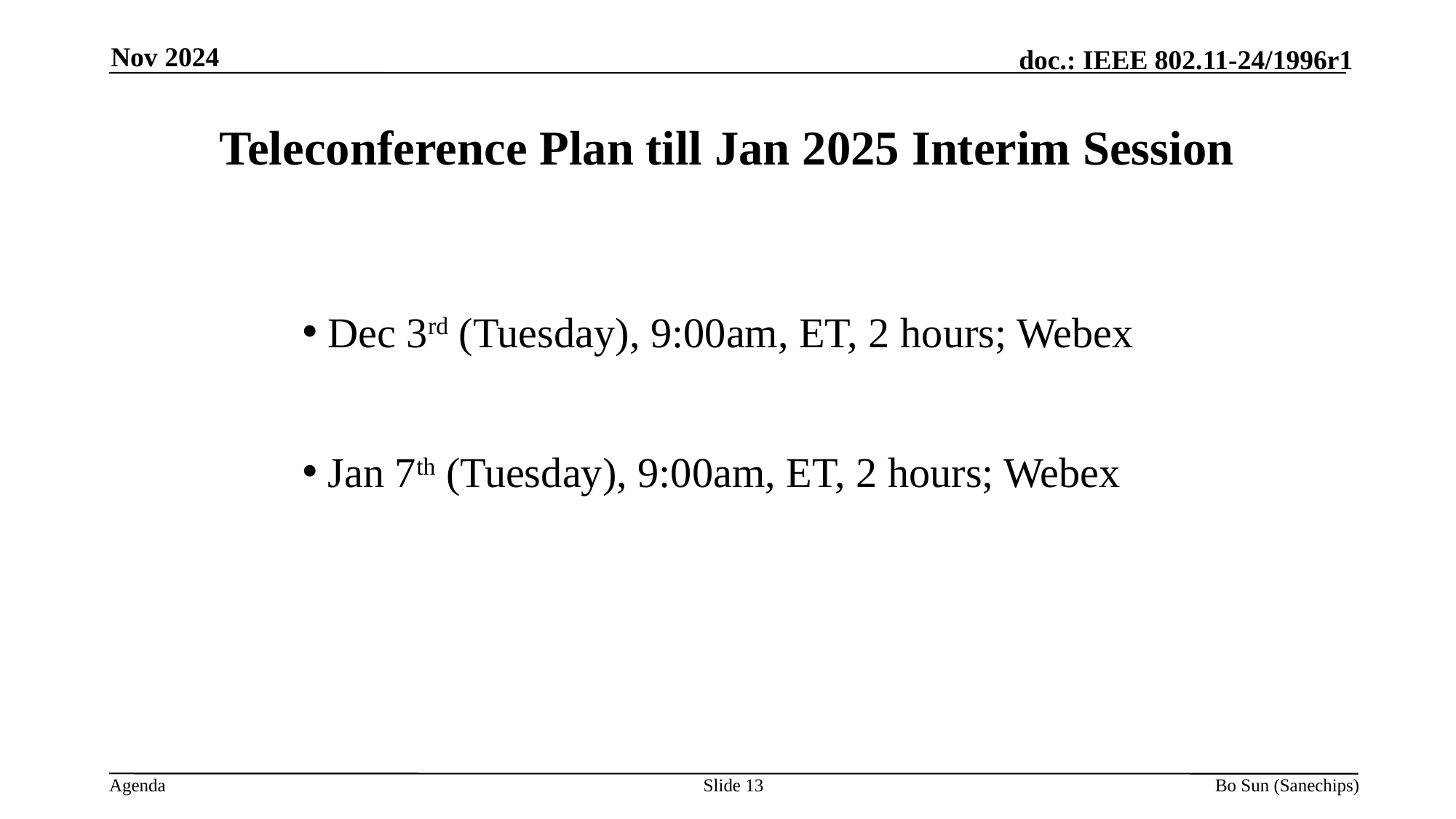

Nov 2024
Teleconference Plan till Jan 2025 Interim Session
Dec 3rd (Tuesday), 9:00am, ET, 2 hours; Webex

Jan 7th (Tuesday), 9:00am, ET, 2 hours; Webex
Slide 13
Bo Sun (Sanechips)